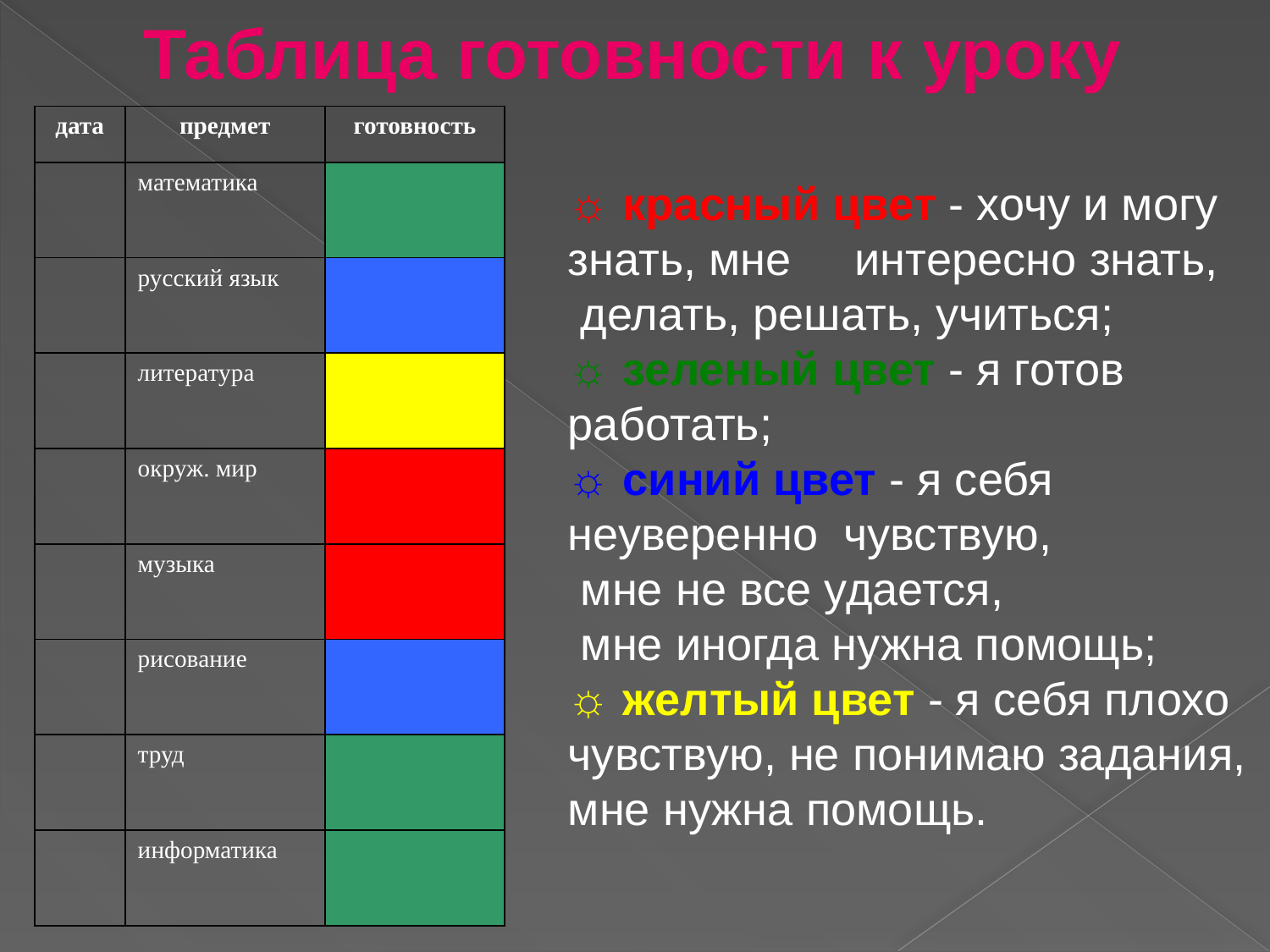

# Таблица готовности к уроку
| дата | предмет | готовность |
| --- | --- | --- |
|  | математика |  |
|  | русский язык |  |
|  | литература |  |
|  | окруж. мир |  |
|  | музыка |  |
|  | рисование |  |
|  | труд |  |
|  | информатика |  |
☼ красный цвет - хочу и могу знать, мне     интересно знать,
 делать, решать, учиться;
☼ зеленый цвет - я готов работать;
☼ синий цвет - я себя неуверенно  чувствую,
 мне не все удается,
 мне иногда нужна помощь;
☼ желтый цвет - я себя плохо   чувствую, не понимаю задания, мне нужна помощь.